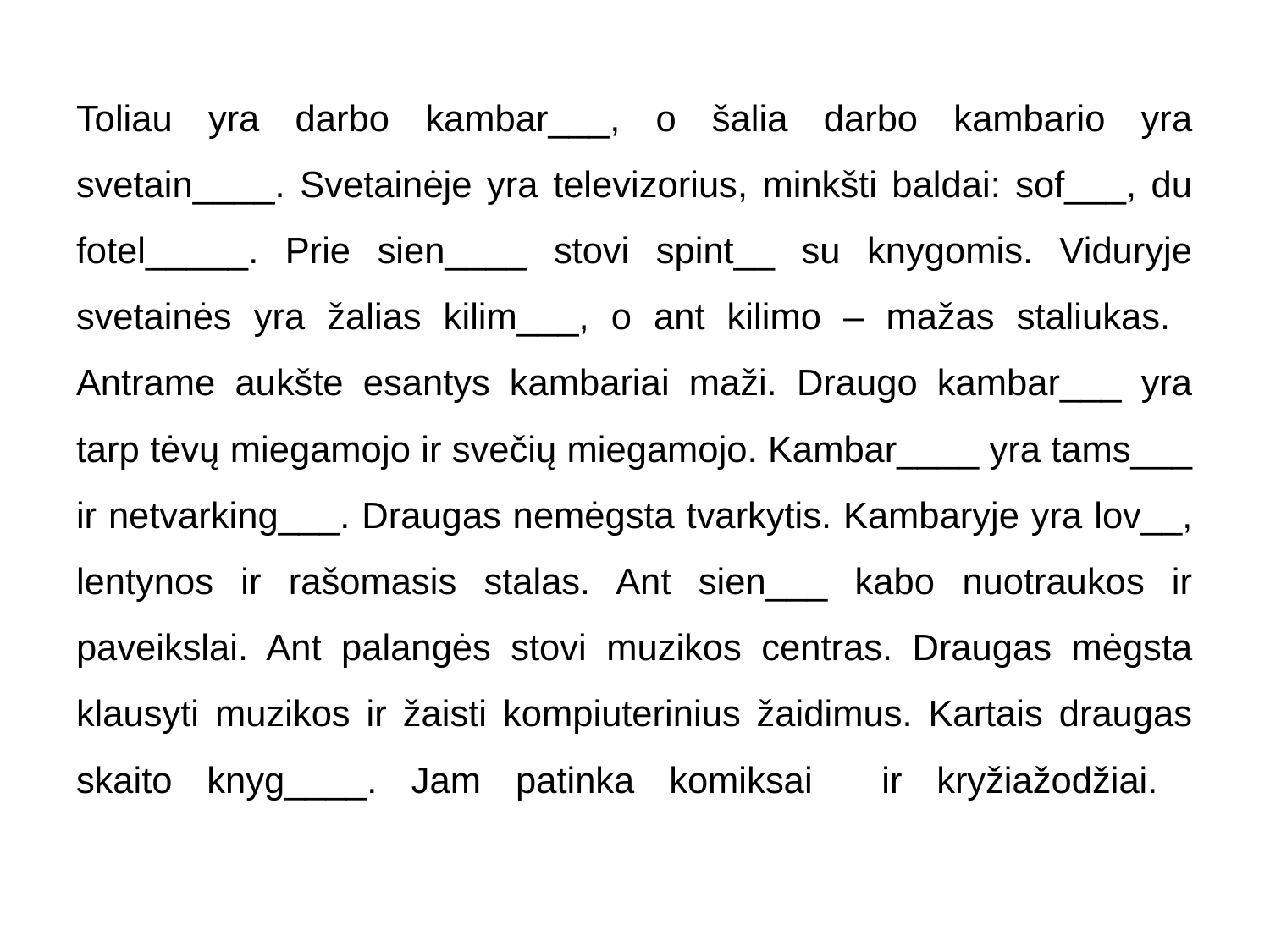

# Toliau yra darbo kambar___, o šalia darbo kambario yra svetain____. Svetainėje yra televizorius, minkšti baldai: sof___, du fotel_____. Prie sien____ stovi spint__ su knygomis. Viduryje svetainės yra žalias kilim___, o ant kilimo – mažas staliukas. Antrame aukšte esantys kambariai maži. Draugo kambar___ yra tarp tėvų miegamojo ir svečių miegamojo. Kambar____ yra tams___ ir netvarking___. Draugas nemėgsta tvarkytis. Kambaryje yra lov__, lentynos ir rašomasis stalas. Ant sien___ kabo nuotraukos ir paveikslai. Ant palangės stovi muzikos centras. Draugas mėgsta klausyti muzikos ir žaisti kompiuterinius žaidimus. Kartais draugas skaito knyg____. Jam patinka komiksai  ir kryžiažodžiai.